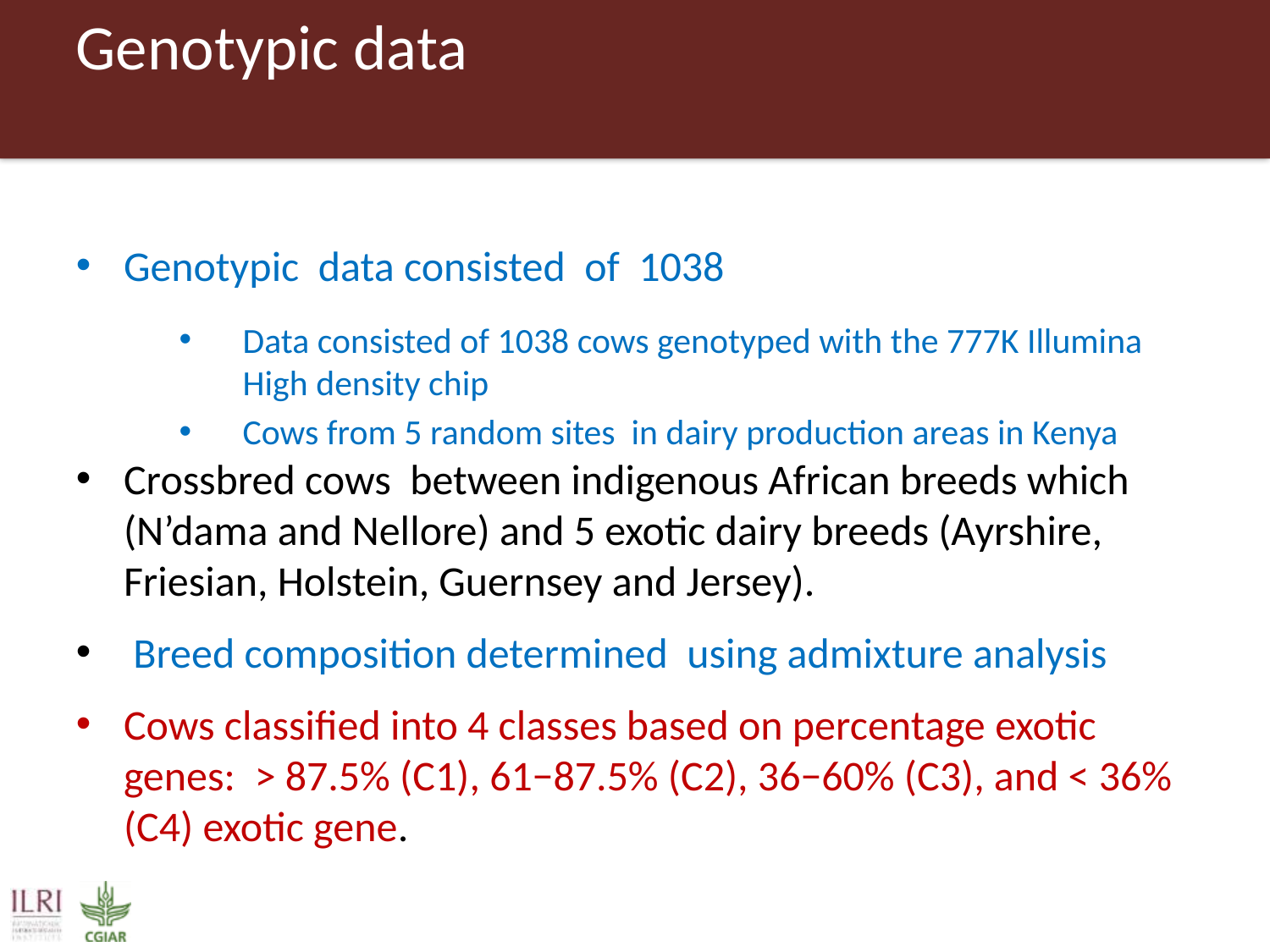

# Genotypic data
Genotypic  data consisted  of  1038
Data consisted of 1038 cows genotyped with the 777K Illumina High density chip
Cows from 5 random sites  in dairy production areas in Kenya
Crossbred cows  between indigenous African breeds which (N’dama and Nellore) and 5 exotic dairy breeds (Ayrshire, Friesian, Holstein, Guernsey and Jersey).
 Breed composition determined  using admixture analysis
Cows classified into 4 classes based on percentage exotic genes:  > 87.5% (C1), 61−87.5% (C2), 36−60% (C3), and < 36% (C4) exotic gene.